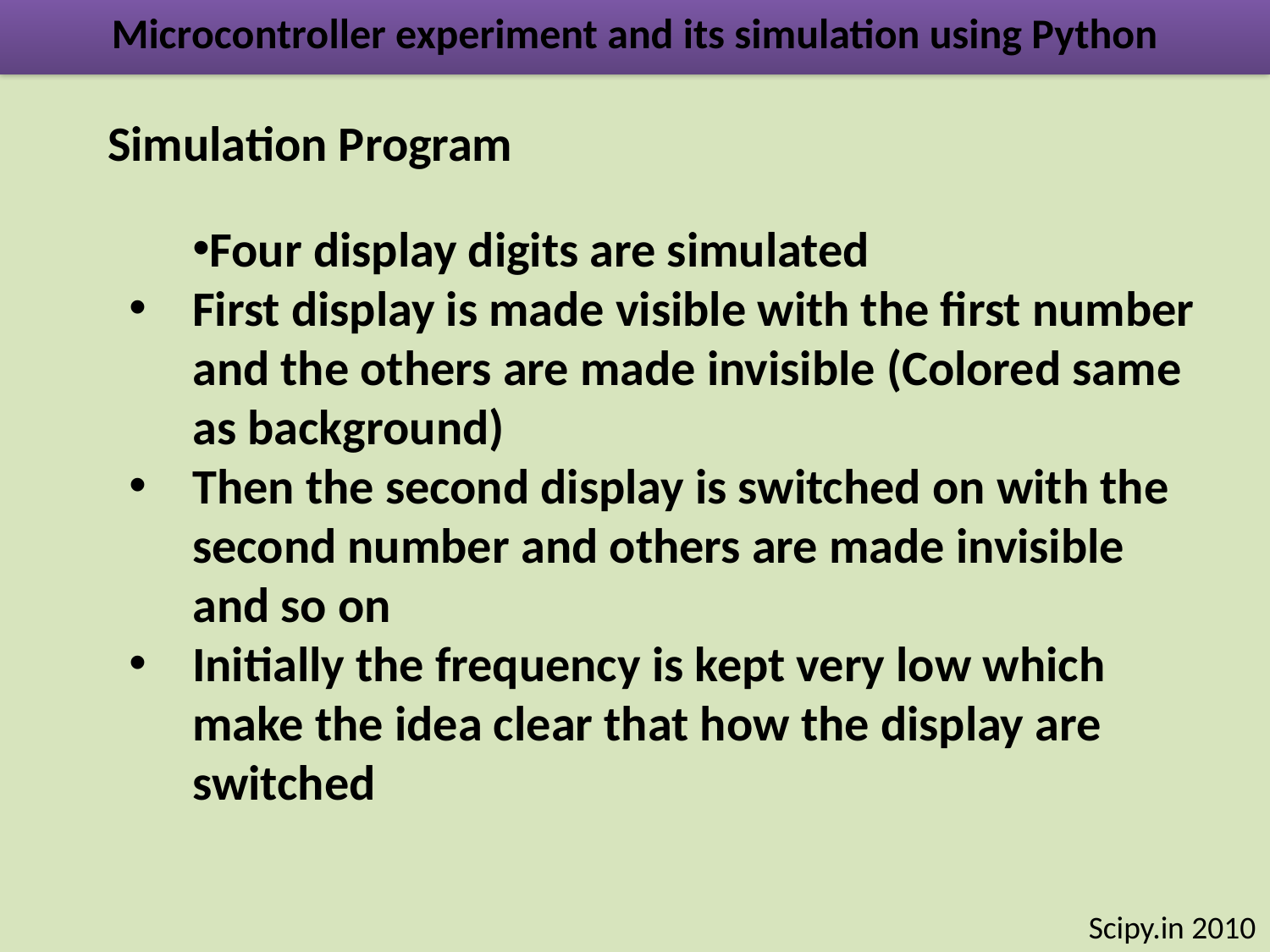

Microcontroller experiment and its simulation using Python
Simulation Program
Four display digits are simulated
First display is made visible with the first number and the others are made invisible (Colored same as background)
Then the second display is switched on with the second number and others are made invisible and so on
Initially the frequency is kept very low which make the idea clear that how the display are switched
Scipy.in 2010